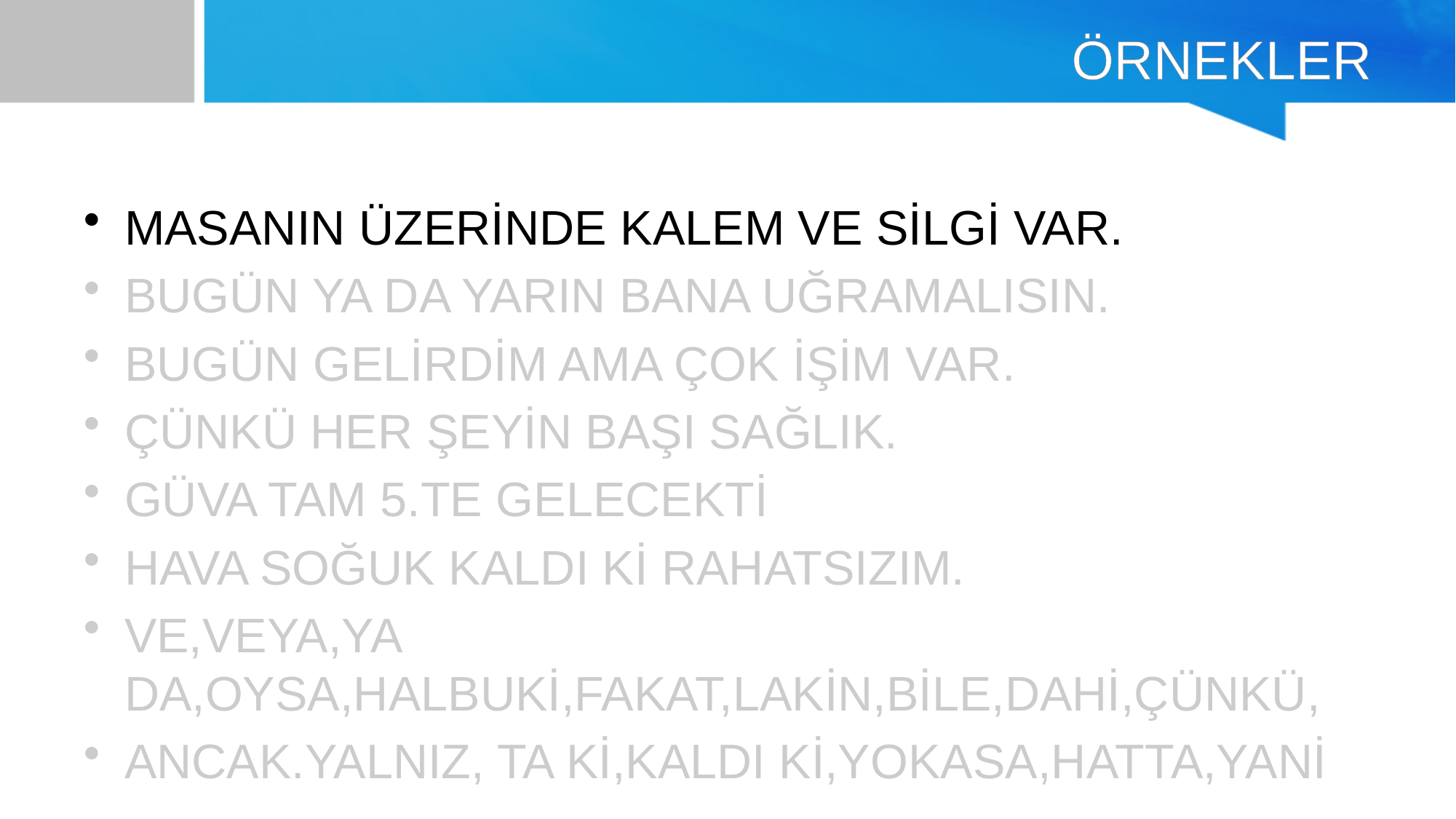

# ÖRNEKLER
MASANIN ÜZERİNDE KALEM VE SİLGİ VAR.
BUGÜN YA DA YARIN BANA UĞRAMALISIN.
BUGÜN GELİRDİM AMA ÇOK İŞİM VAR.
ÇÜNKÜ HER ŞEYİN BAŞI SAĞLIK.
GÜVA TAM 5.TE GELECEKTİ
HAVA SOĞUK KALDI Kİ RAHATSIZIM.
VE,VEYA,YA DA,OYSA,HALBUKİ,FAKAT,LAKİN,BİLE,DAHİ,ÇÜNKÜ,
ANCAK.YALNIZ, TA Kİ,KALDI Kİ,YOKASA,HATTA,YANİ